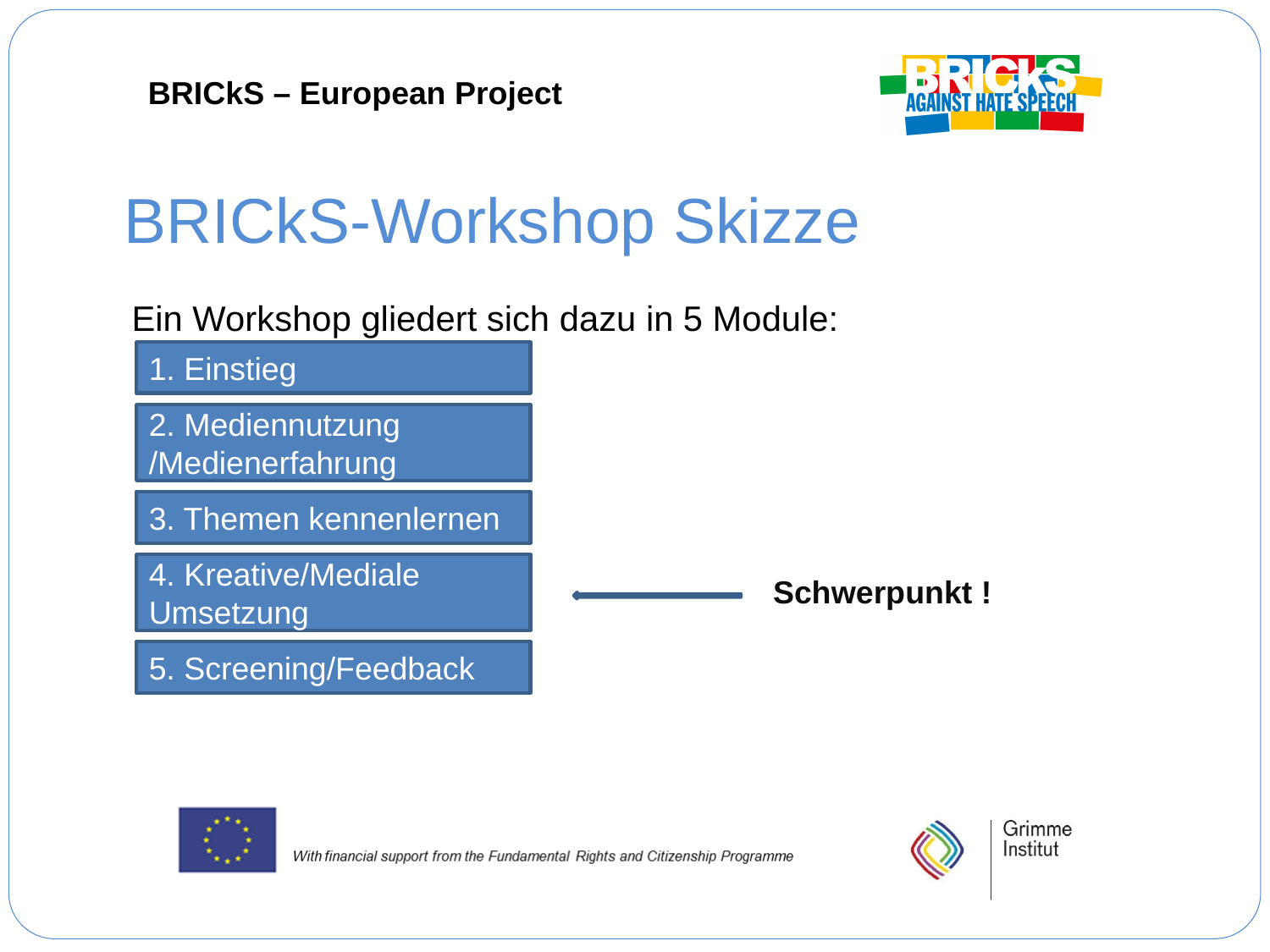

BRICkS-Workshop Skizze

 Ein Workshop gliedert sich dazu in 5 Module:

1. Einstieg
2. Mediennutzung     /Medienerfahrung
3. Themen kennenlernen
4. Kreative/Mediale Umsetzung
Schwerpunkt !

5. Screening/Feedback